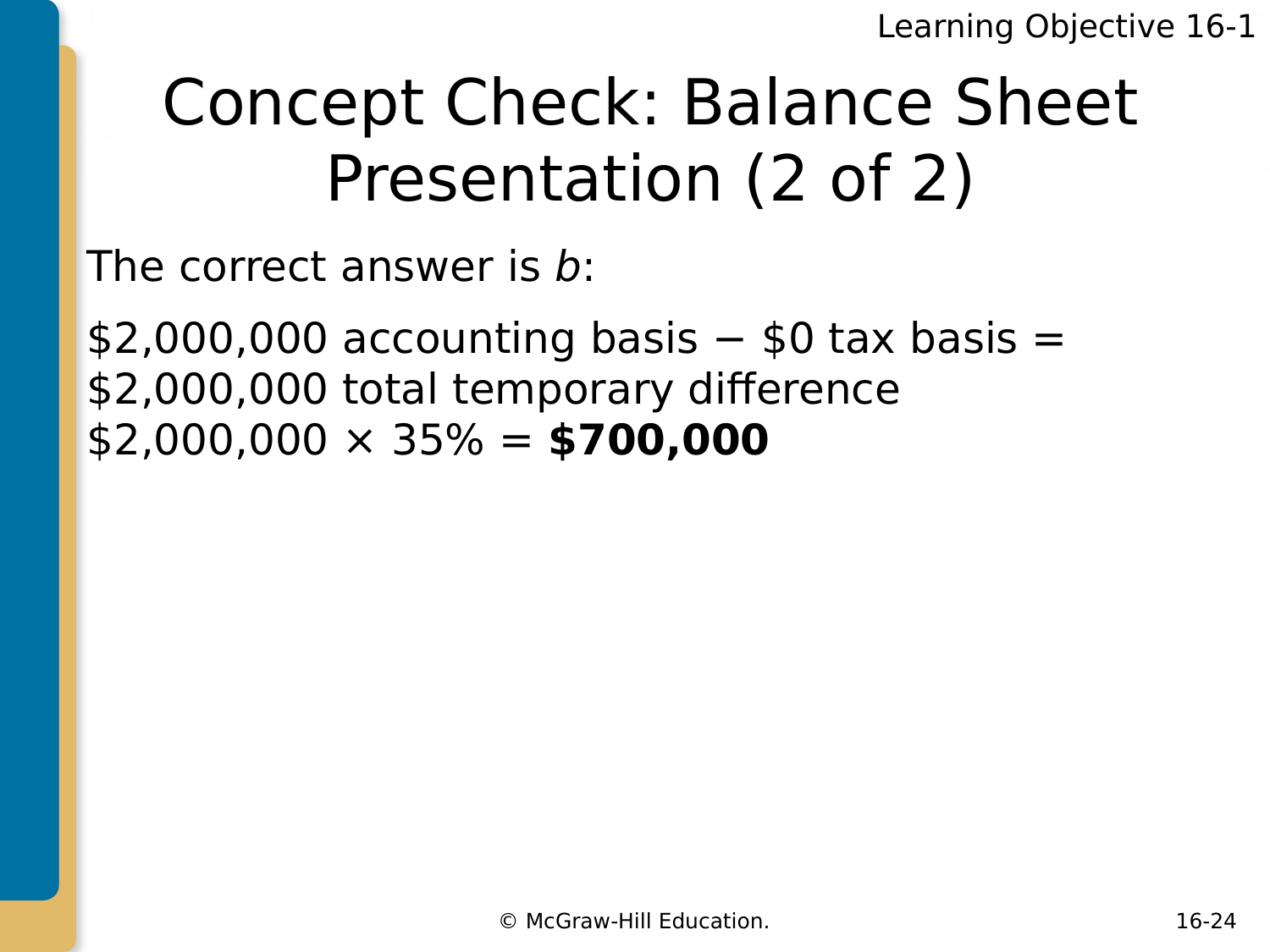

Learning Objective 16-1
# Concept Check: Balance Sheet Presentation (2 of 2)
The correct answer is b:
$2,000,000 accounting basis − $0 tax basis = $2,000,000 total temporary difference
$2,000,000 × 35% = $700,000